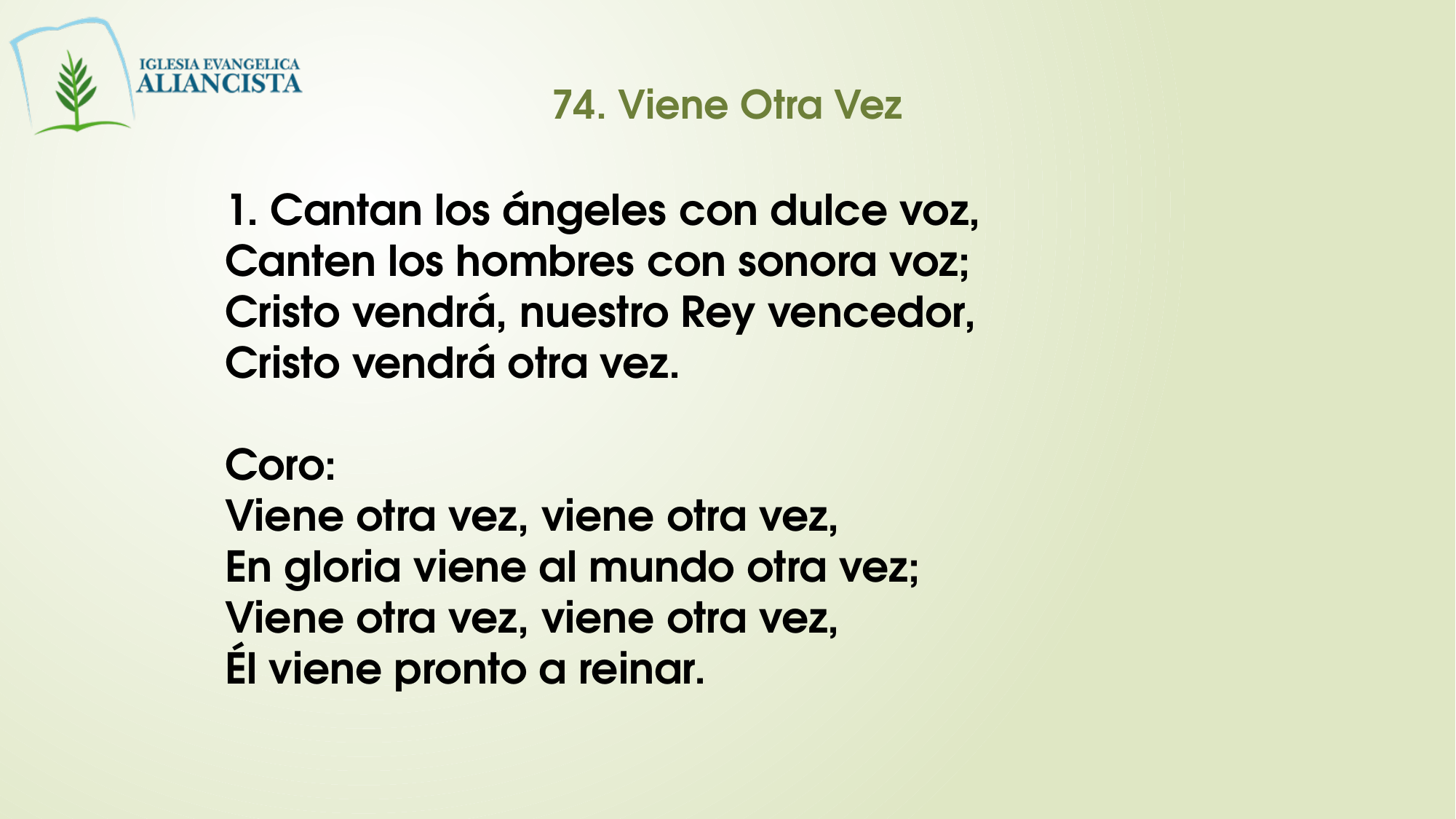

74. Viene Otra Vez
1. Cantan los ángeles con dulce voz,
Canten los hombres con sonora voz;
Cristo vendrá, nuestro Rey vencedor,
Cristo vendrá otra vez.

Coro:
Viene otra vez, viene otra vez,
En gloria viene al mundo otra vez;
Viene otra vez, viene otra vez,
Él viene pronto a reinar.